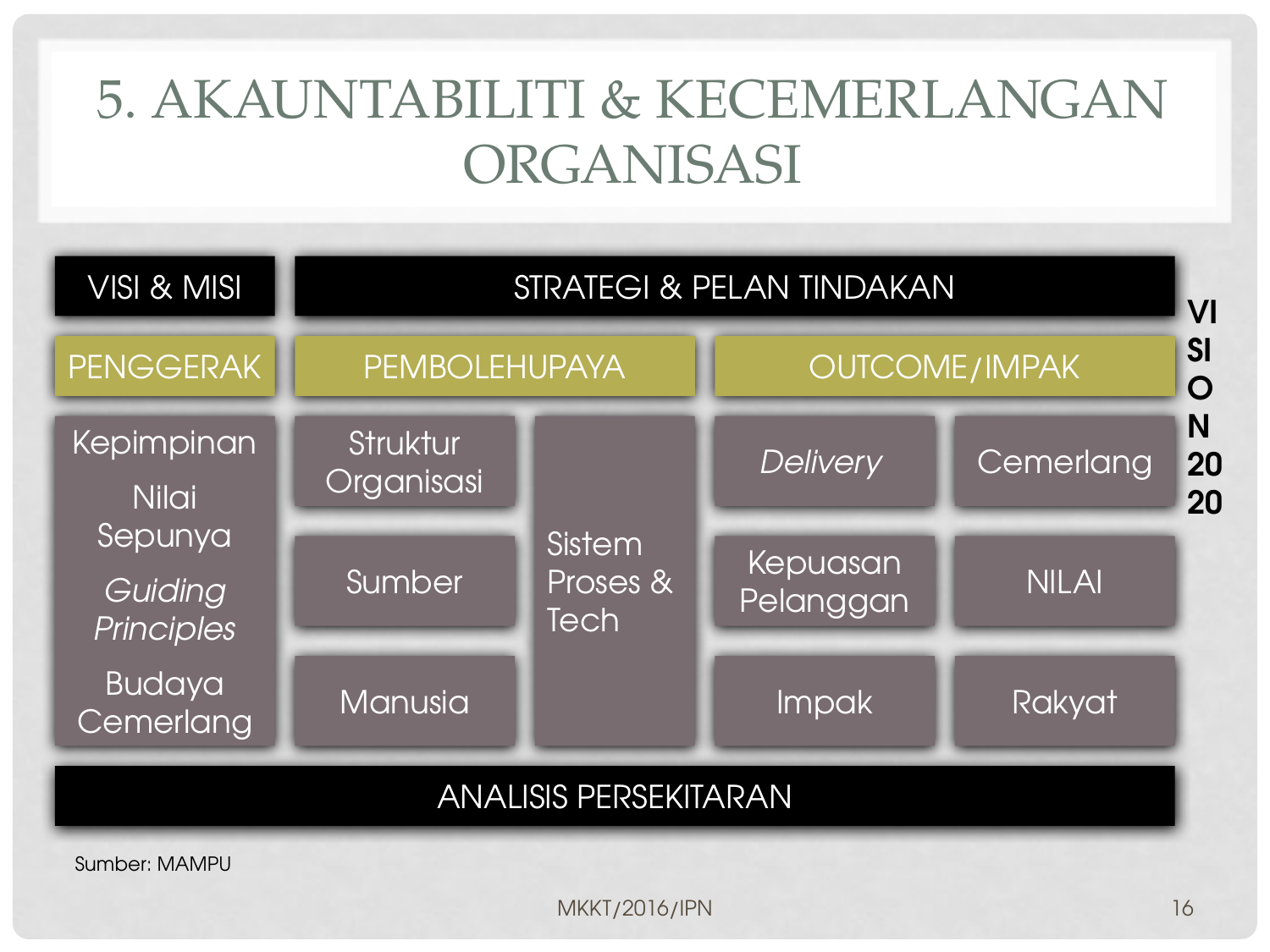

# 5. Akauntabiliti & kecemerlangan organisasi
VISI & MISI
STRATEGI & PELAN TINDAKAN
VISION 2020
PENGGERAK
PEMBOLEHUPAYA
OUTCOME/IMPAK
Kepimpinan

Nilai Sepunya

Guiding Principles

Budaya Cemerlang
Struktur Organisasi
Sistem
Proses &
Tech
Delivery
Cemerlang
Sumber
Kepuasan Pelanggan
NILAI
Manusia
Impak
Rakyat
ANALISIS PERSEKITARAN
Sumber: MAMPU
MKKT/2016/IPN
16